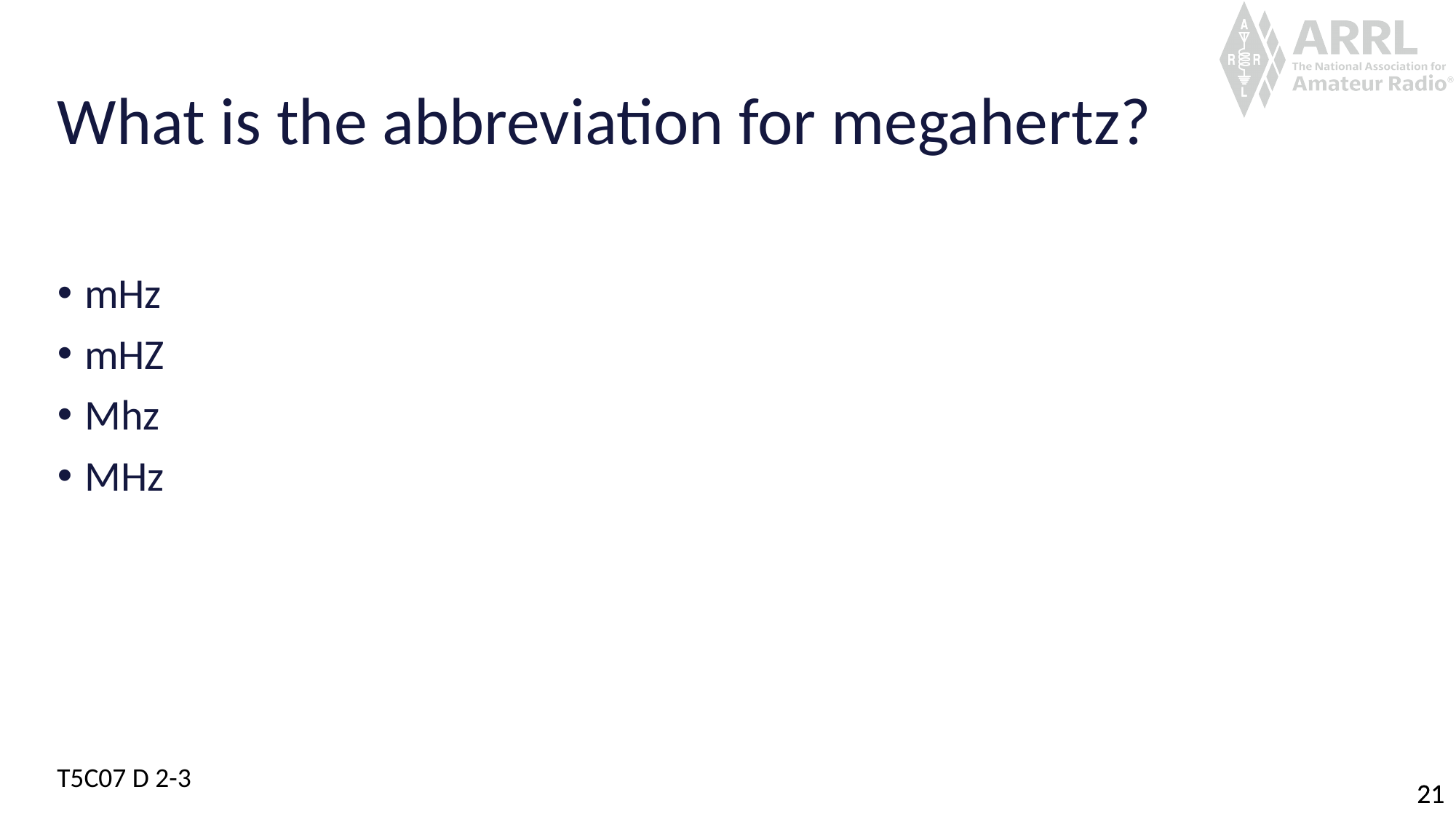

# What is the abbreviation for megahertz?
mHz
mHZ
Mhz
MHz
T5C07 D 2-3